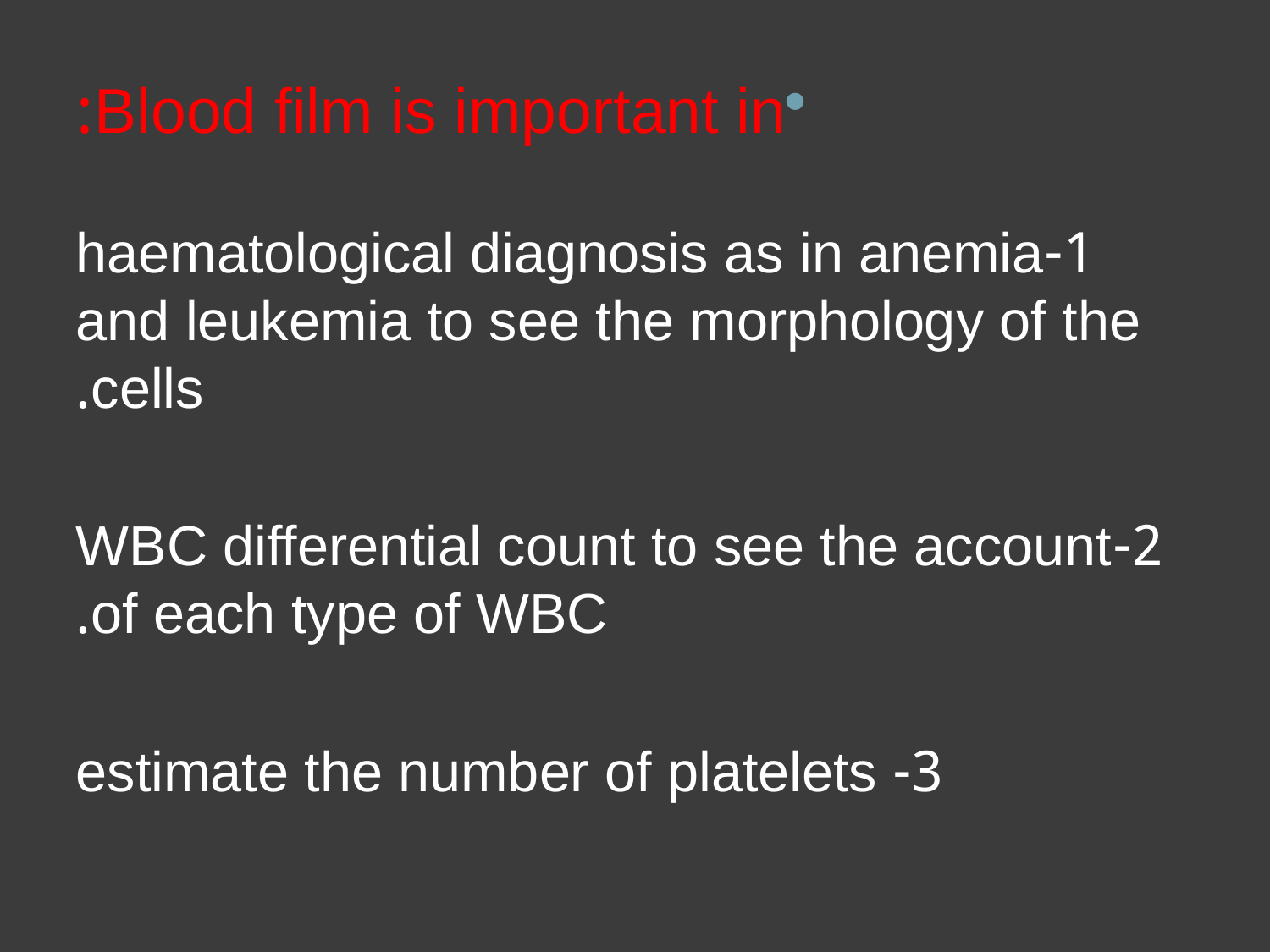

Blood film is important in:

1-haematological diagnosis as in anemia and leukemia to see the morphology of the cells.

2-WBC differential count to see the account of each type of WBC.

3- estimate the number of platelets